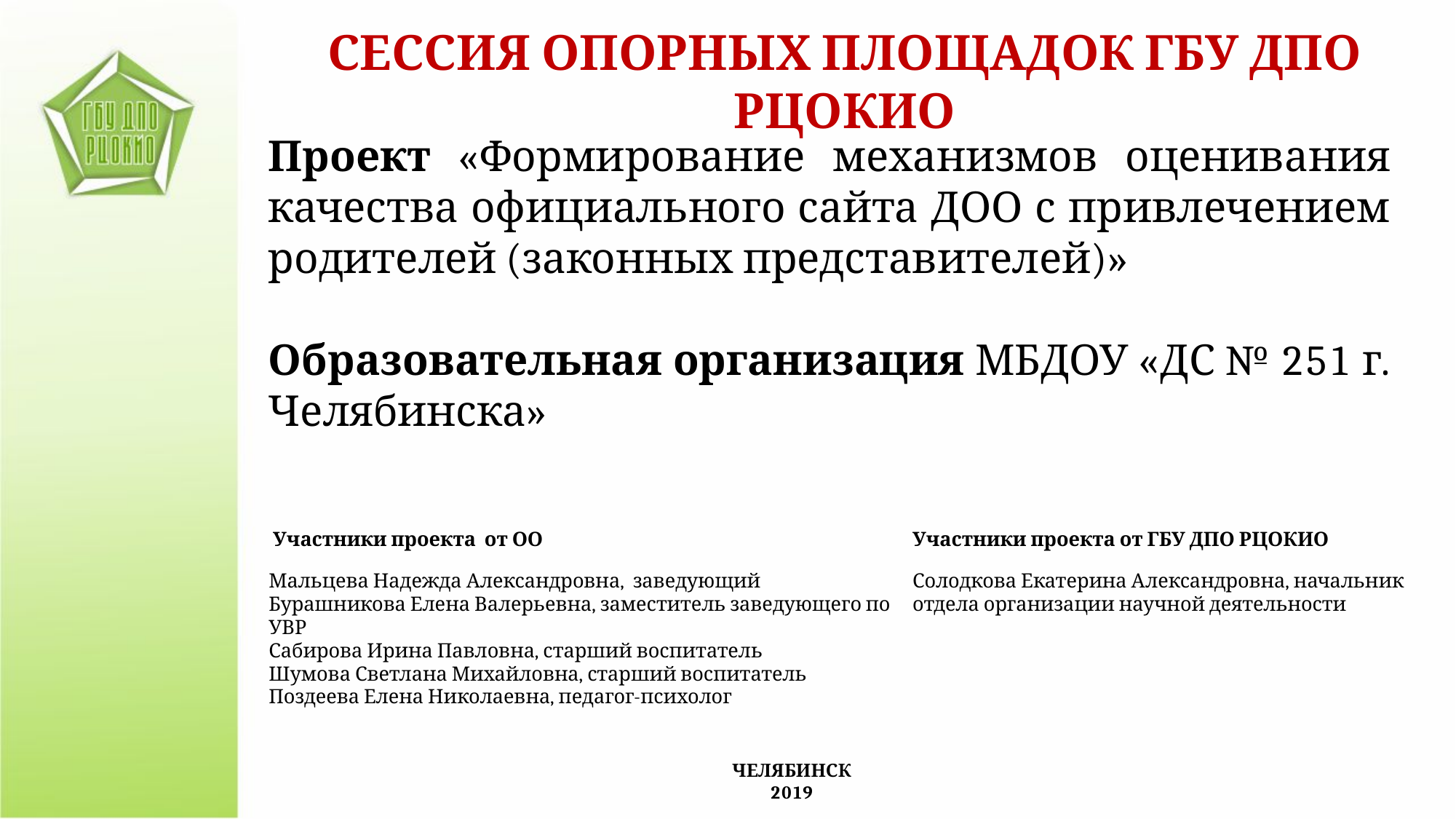

СЕССИЯ ОПОРНЫХ ПЛОЩАДОК ГБУ ДПО РЦОКИО
Проект «Формирование механизмов оценивания качества официального сайта ДОО с привлечением родителей (законных представителей)»

Образовательная организация МБДОУ «ДС № 251 г. Челябинска»
| Участники проекта от ОО | Участники проекта от ГБУ ДПО РЦОКИО |
| --- | --- |
| Мальцева Надежда Александровна, заведующий Бурашникова Елена Валерьевна, заместитель заведующего по УВР Сабирова Ирина Павловна, старший воспитатель Шумова Светлана Михайловна, старший воспитатель Поздеева Елена Николаевна, педагог-психолог | Солодкова Екатерина Александровна, начальник отдела организации научной деятельности |
|  |  |
ЧЕЛЯБИНСК
2019